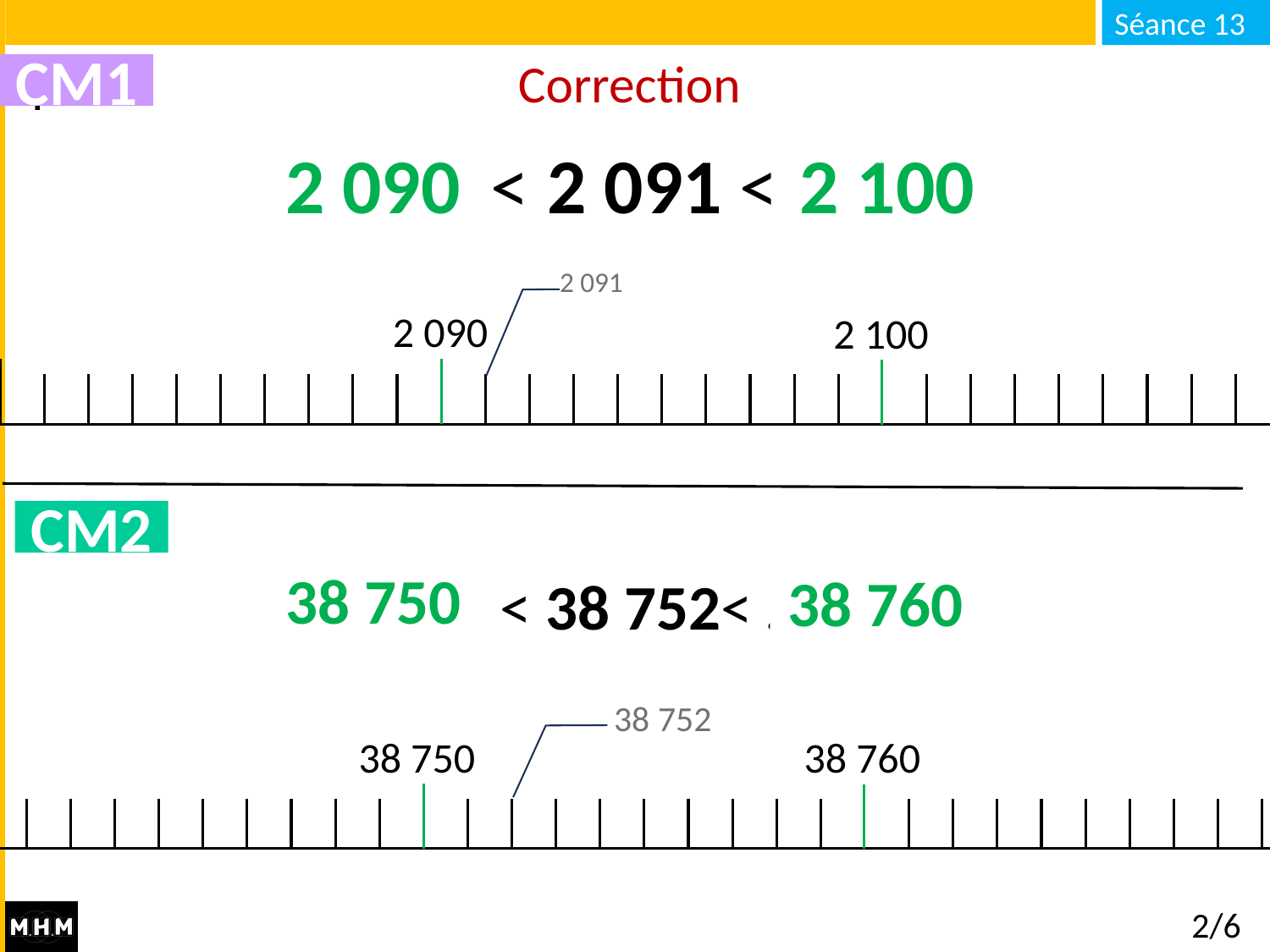

# Correction
CM1
2 090
2 100
… < 2 091 < …
2 091
2 090
2 100
CM2
38 750
38 760
… < 38 752< …
  38 752
38 750
38 760
2/6